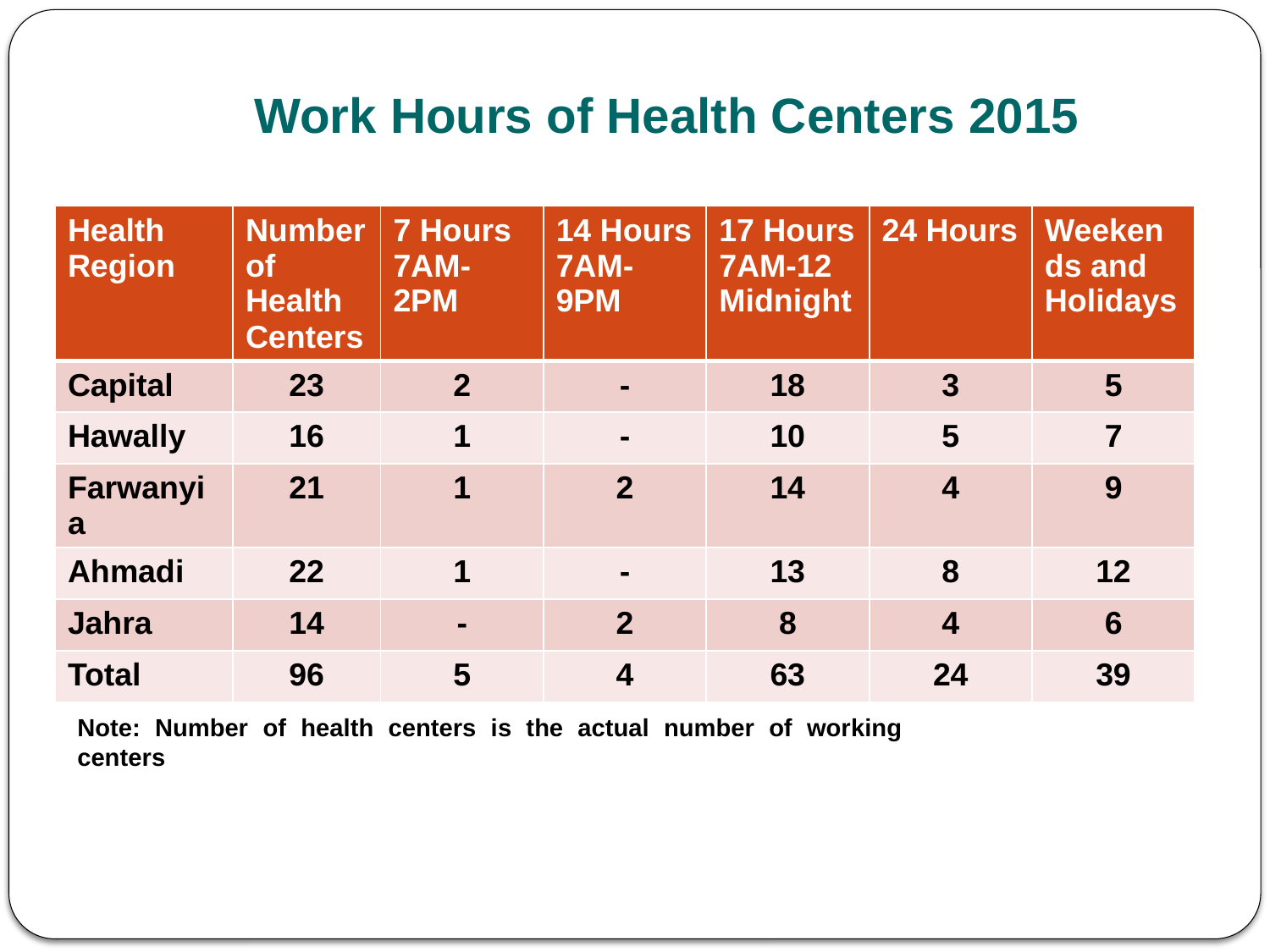

# Work Hours of Health Centers 2015
| Health Region | Number of Health Centers | 7 Hours 7AM-2PM | 14 Hours 7AM-9PM | 17 Hours 7AM-12 Midnight | 24 Hours | Weekends and Holidays |
| --- | --- | --- | --- | --- | --- | --- |
| Capital | 23 | 2 | - | 18 | 3 | 5 |
| Hawally | 16 | 1 | - | 10 | 5 | 7 |
| Farwanyia | 21 | 1 | 2 | 14 | 4 | 9 |
| Ahmadi | 22 | 1 | - | 13 | 8 | 12 |
| Jahra | 14 | - | 2 | 8 | 4 | 6 |
| Total | 96 | 5 | 4 | 63 | 24 | 39 |
Note: Number of health centers is the actual number of working centers